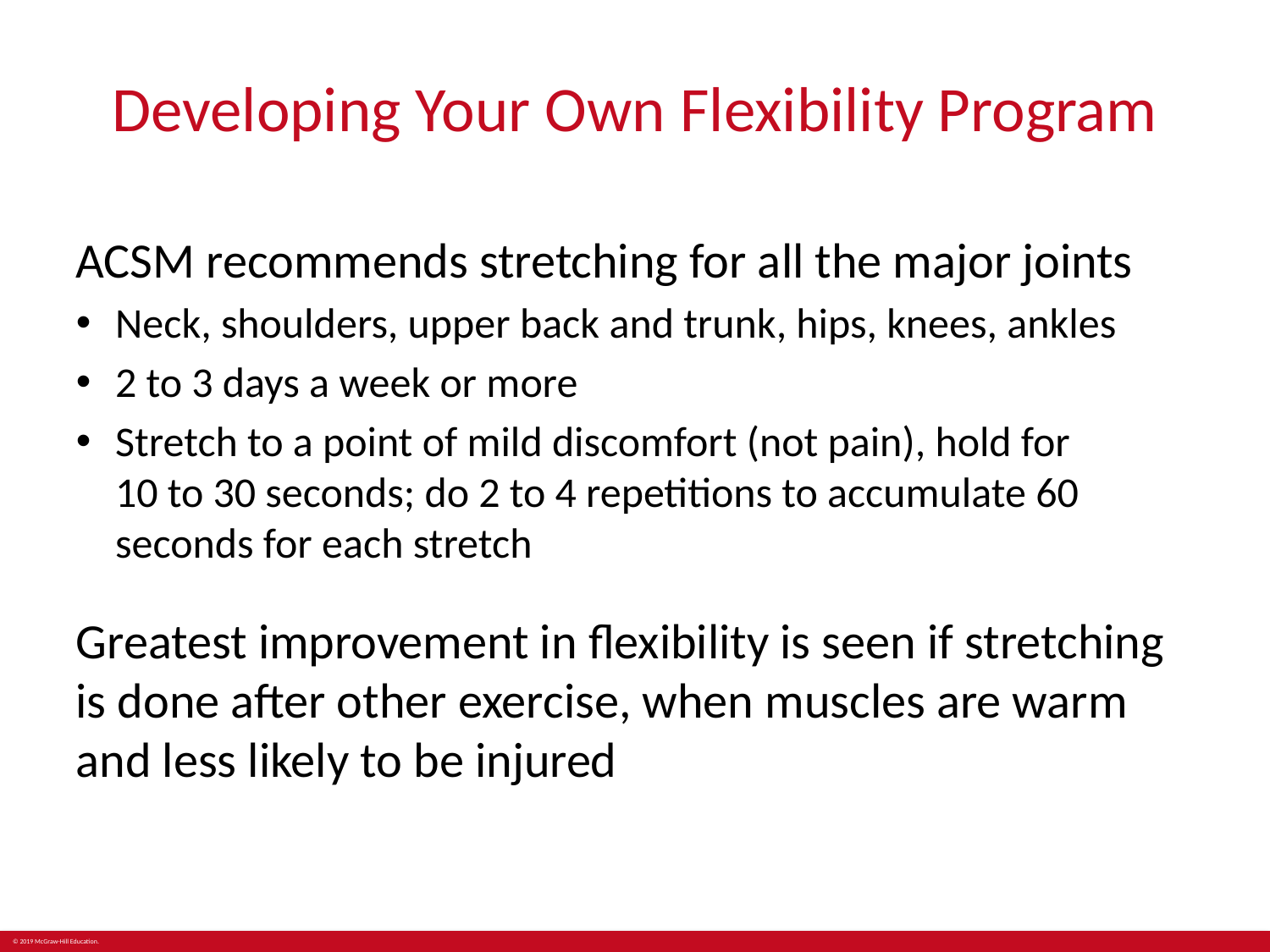

# Developing Your Own Flexibility Program
ACSM recommends stretching for all the major joints
Neck, shoulders, upper back and trunk, hips, knees, ankles
2 to 3 days a week or more
Stretch to a point of mild discomfort (not pain), hold for
10 to 30 seconds; do 2 to 4 repetitions to accumulate 60 seconds for each stretch
Greatest improvement in flexibility is seen if stretching is done after other exercise, when muscles are warm and less likely to be injured